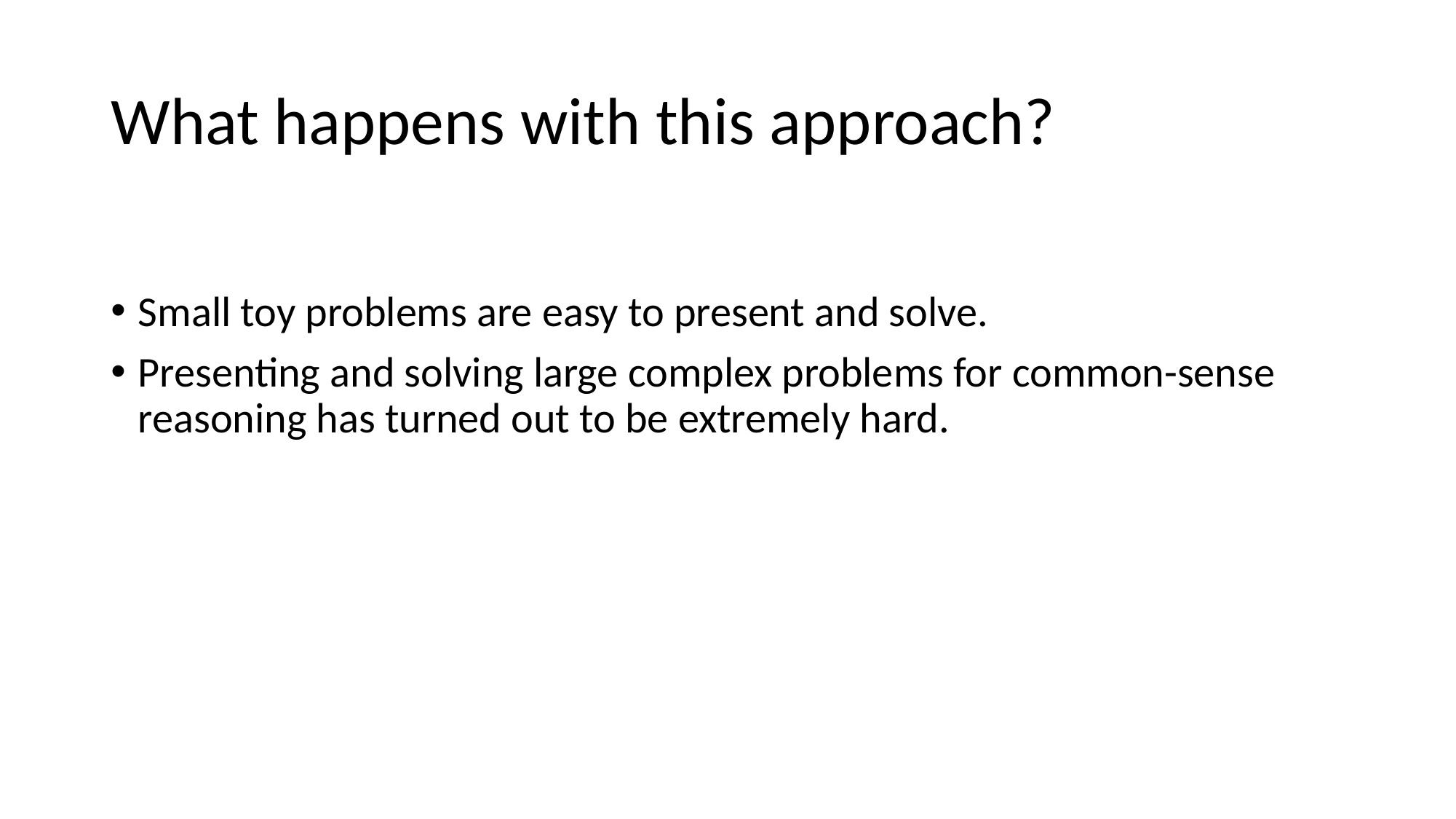

# What happens with this approach?

Small toy problems are easy to present and solve.
Presenting and solving large complex problems for common-sense reasoning has turned out to be extremely hard.